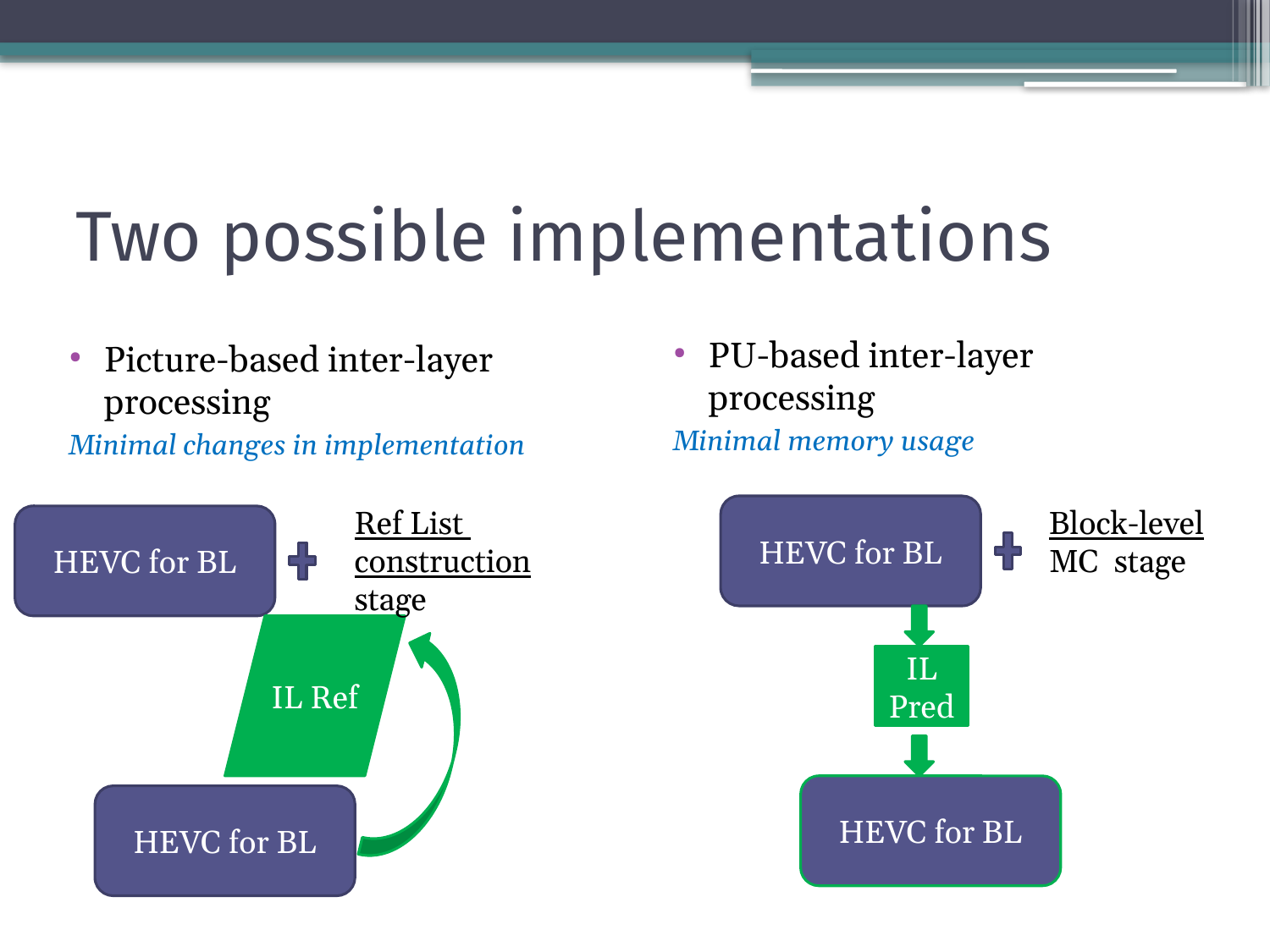

# Two possible implementations
PU-based inter-layer processing
Minimal memory usage
Picture-based inter-layer processing
Minimal changes in implementation
Ref List
construction
stage
HEVC for BL
Block-level
MC  stage
HEVC for BL

IL Ref

IL Pred

HEVC for BL
HEVC for BL